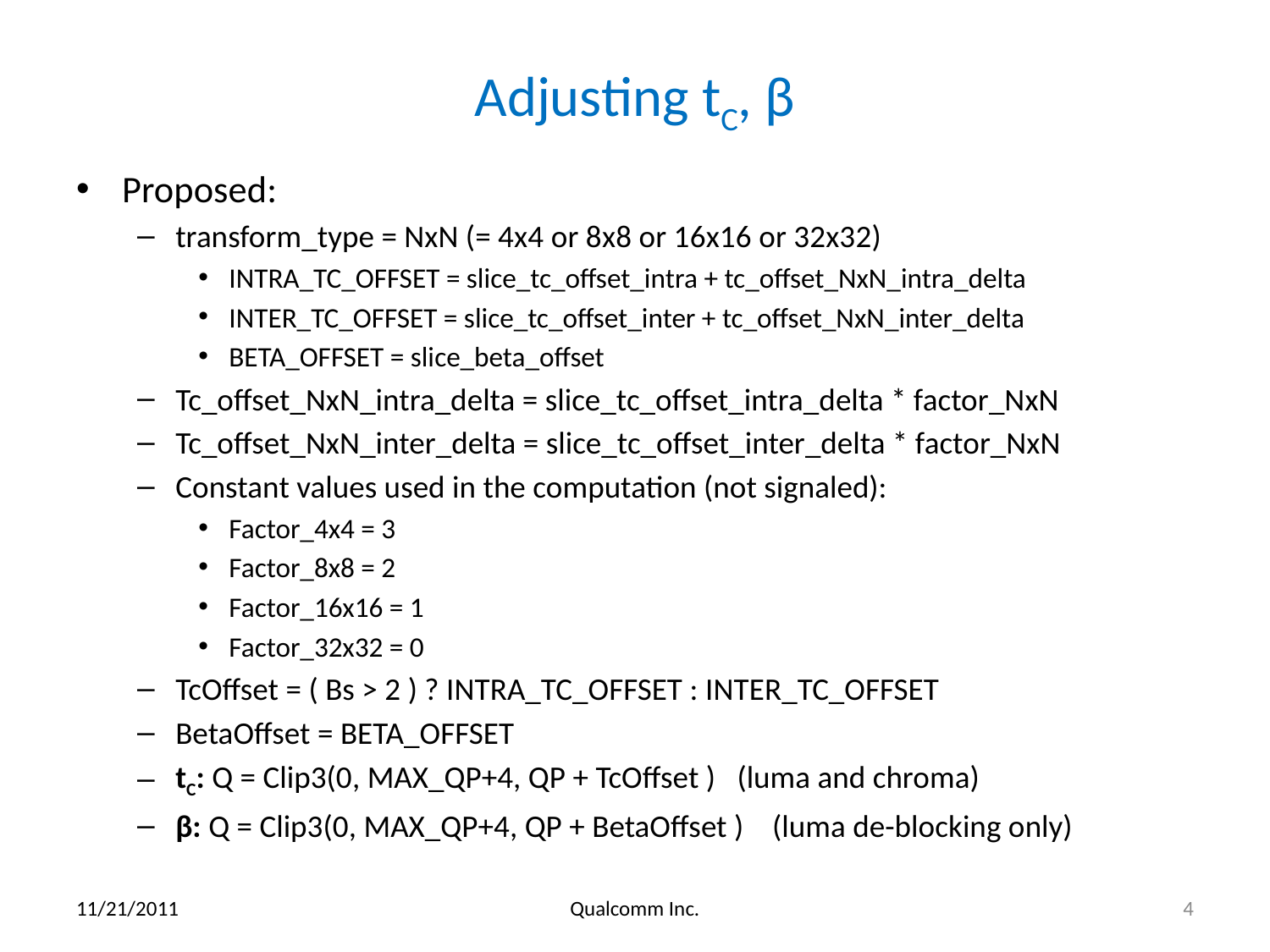

# Adjusting tC, β
Proposed:
transform_type = NxN (= 4x4 or 8x8 or 16x16 or 32x32)
INTRA_TC_OFFSET = slice_tc_offset_intra + tc_offset_NxN_intra_delta
INTER_TC_OFFSET = slice_tc_offset_inter + tc_offset_NxN_inter_delta
BETA_OFFSET = slice_beta_offset
Tc_offset_NxN_intra_delta = slice_tc_offset_intra_delta * factor_NxN
Tc_offset_NxN_inter_delta = slice_tc_offset_inter_delta * factor_NxN
Constant values used in the computation (not signaled):
Factor_4x4 = 3
Factor_8x8 = 2
Factor_16x16 = 1
Factor_32x32 = 0
TcOffset = ( Bs > 2 ) ? INTRA_TC_OFFSET : INTER_TC_OFFSET
BetaOffset = BETA_OFFSET
tC: Q = Clip3(0, MAX_QP+4, QP + TcOffset )   (luma and chroma)
β: Q = Clip3(0, MAX_QP+4, QP + BetaOffset )    (luma de-blocking only)

11/21/2011
Qualcomm Inc.
4